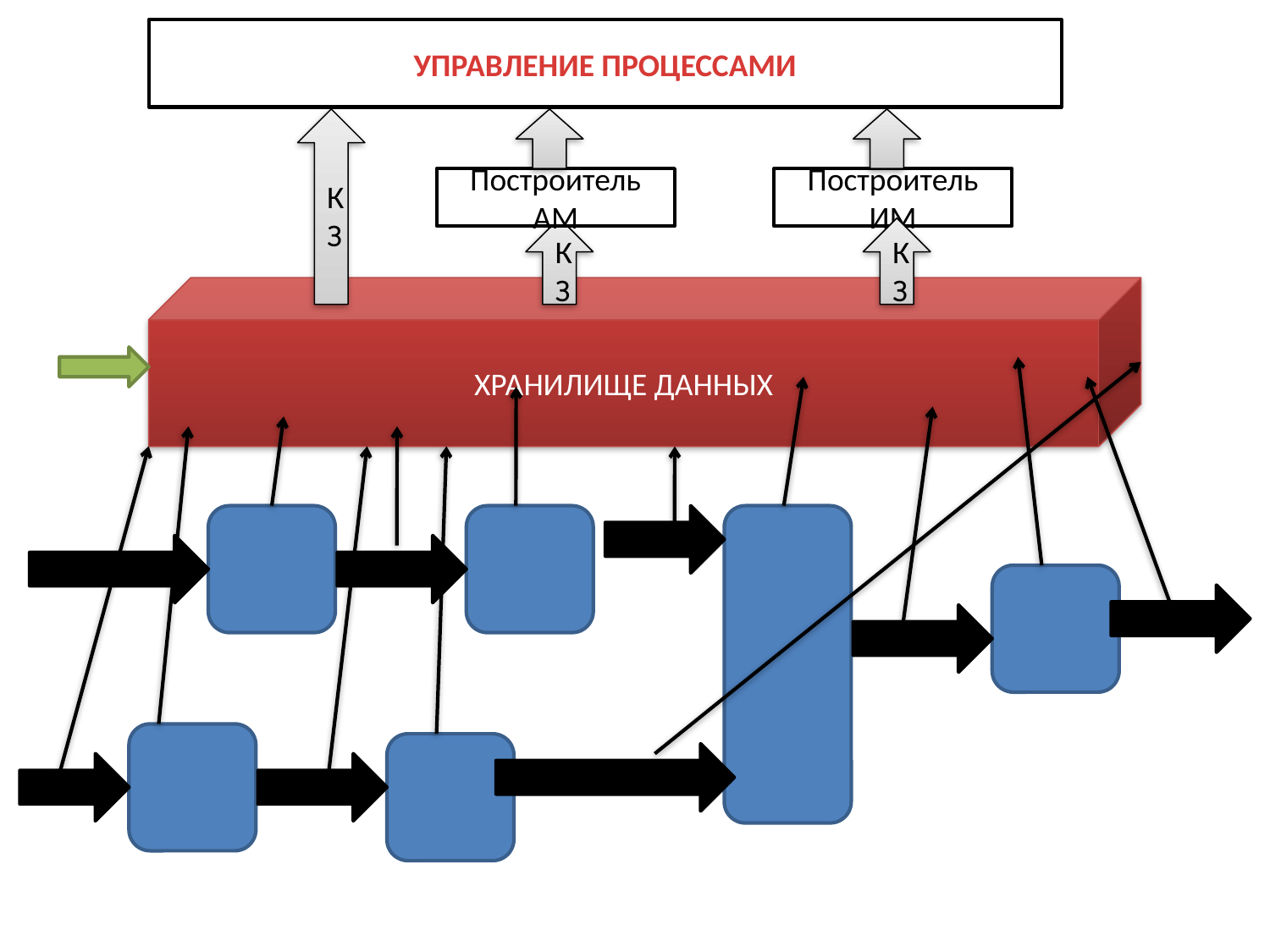

УПРАВЛЕНИЕ ПРОЦЕССАМИ
#
КЗ

Построитель АМ
Построитель ИМ
КЗ
КЗ

ХРАНИЛИЩЕ ДАННЫХ